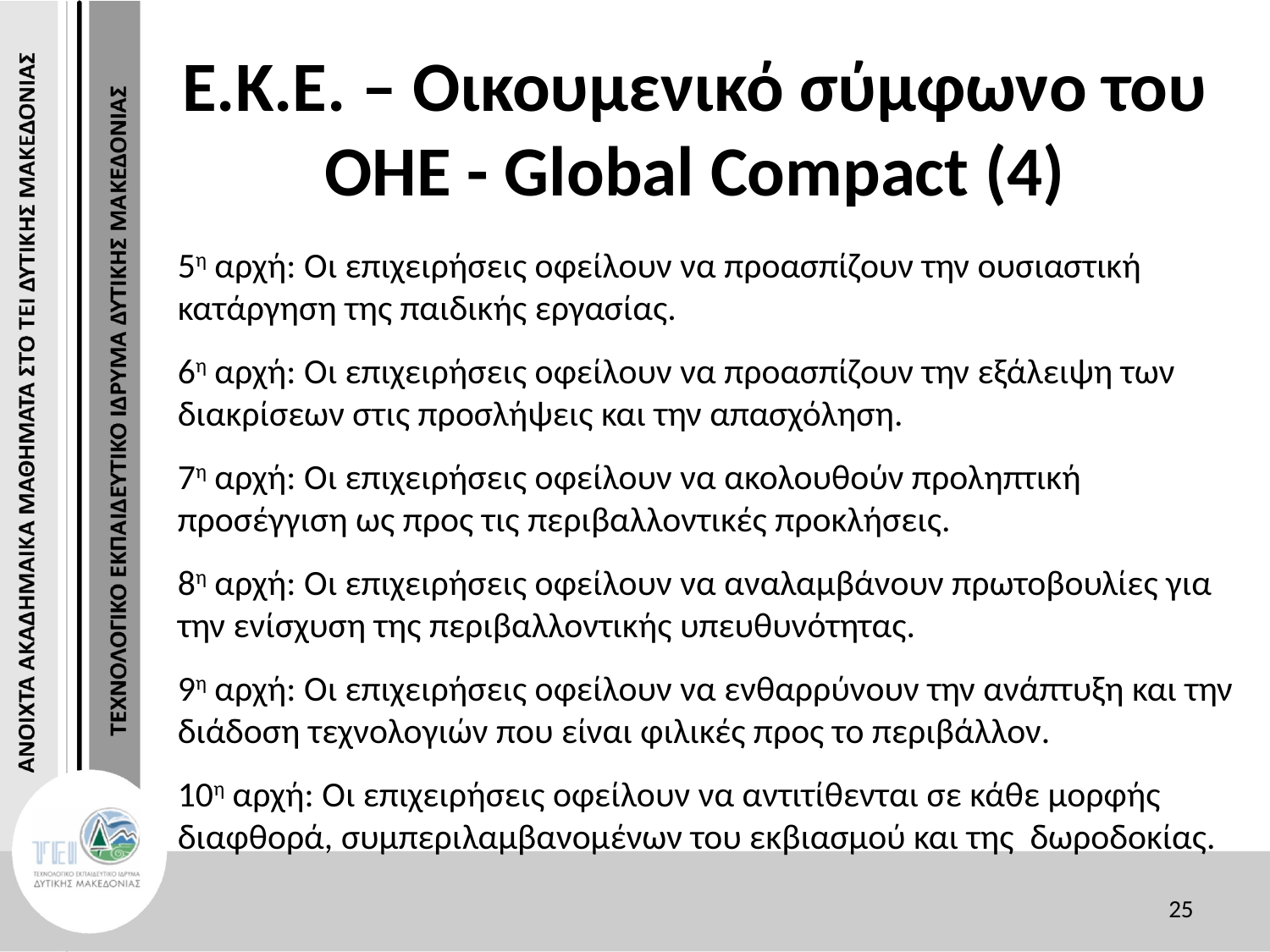

# Ε.Κ.Ε. – Οικουμενικό σύμφωνο του ΟΗΕ - Global Compact (4)
5η αρχή: Οι επιχειρήσεις οφείλουν να προασπίζουν την ουσιαστική κατάργηση της παιδικής εργασίας.
6η αρχή: Οι επιχειρήσεις οφείλουν να προασπίζουν την εξάλειψη των διακρίσεων στις προσλήψεις και την απασχόληση.
7η αρχή: Οι επιχειρήσεις οφείλουν να ακολουθούν προληπτική προσέγγιση ως προς τις περιβαλλοντικές προκλήσεις.
8η αρχή: Οι επιχειρήσεις οφείλουν να αναλαμβάνουν πρωτοβουλίες για την ενίσχυση της περιβαλλοντικής υπευθυνότητας.
9η αρχή: Οι επιχειρήσεις οφείλουν να ενθαρρύνουν την ανάπτυξη και την διάδοση τεχνολογιών που είναι φιλικές προς το περιβάλλον.
10η αρχή: Οι επιχειρήσεις οφείλουν να αντιτίθενται σε κάθε μορφής διαφθορά, συμπεριλαμβανομένων του εκβιασμού και της  δωροδοκίας.

25